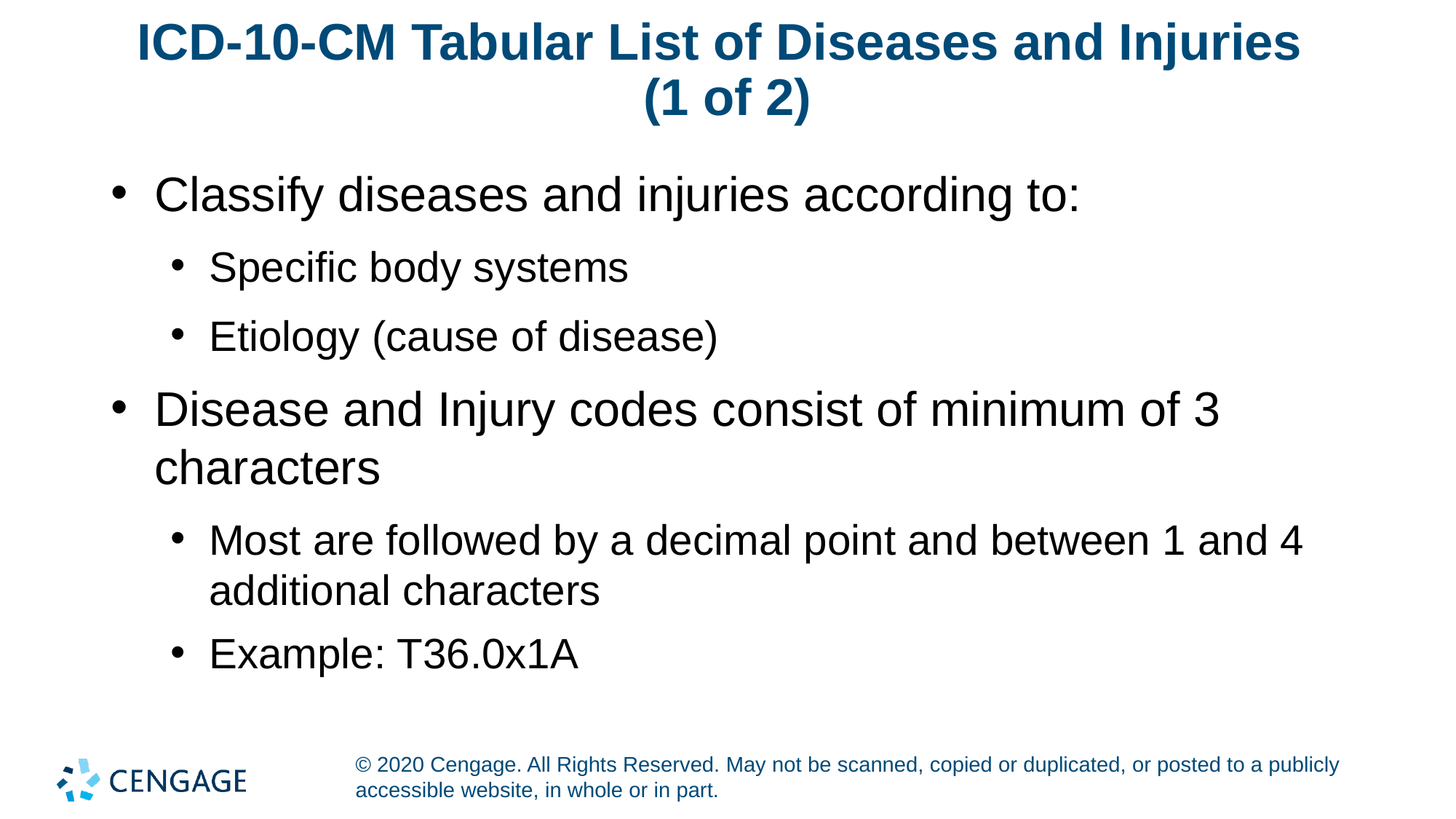

# ICD-10-CM Tabular List of Diseases and Injuries (1 of 2)
Classify diseases and injuries according to:
Specific body systems
Etiology (cause of disease)
Disease and Injury codes consist of minimum of 3 characters
Most are followed by a decimal point and between 1 and 4 additional characters
Example: T36.0x1A